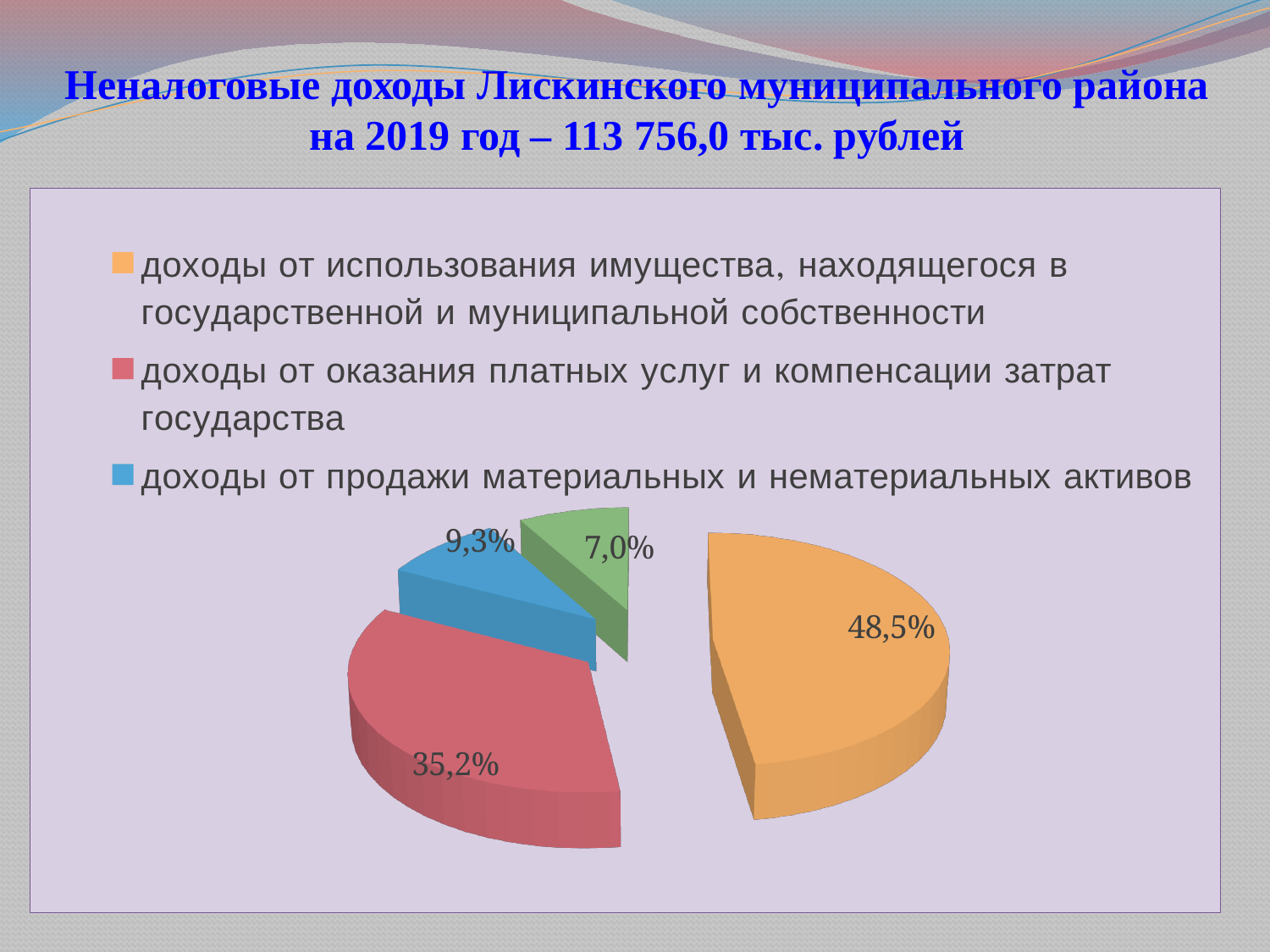

# Неналоговые доходы Лискинского муниципального района на 2019 год – 113 756,0 тыс. рублей

[unsupported chart]